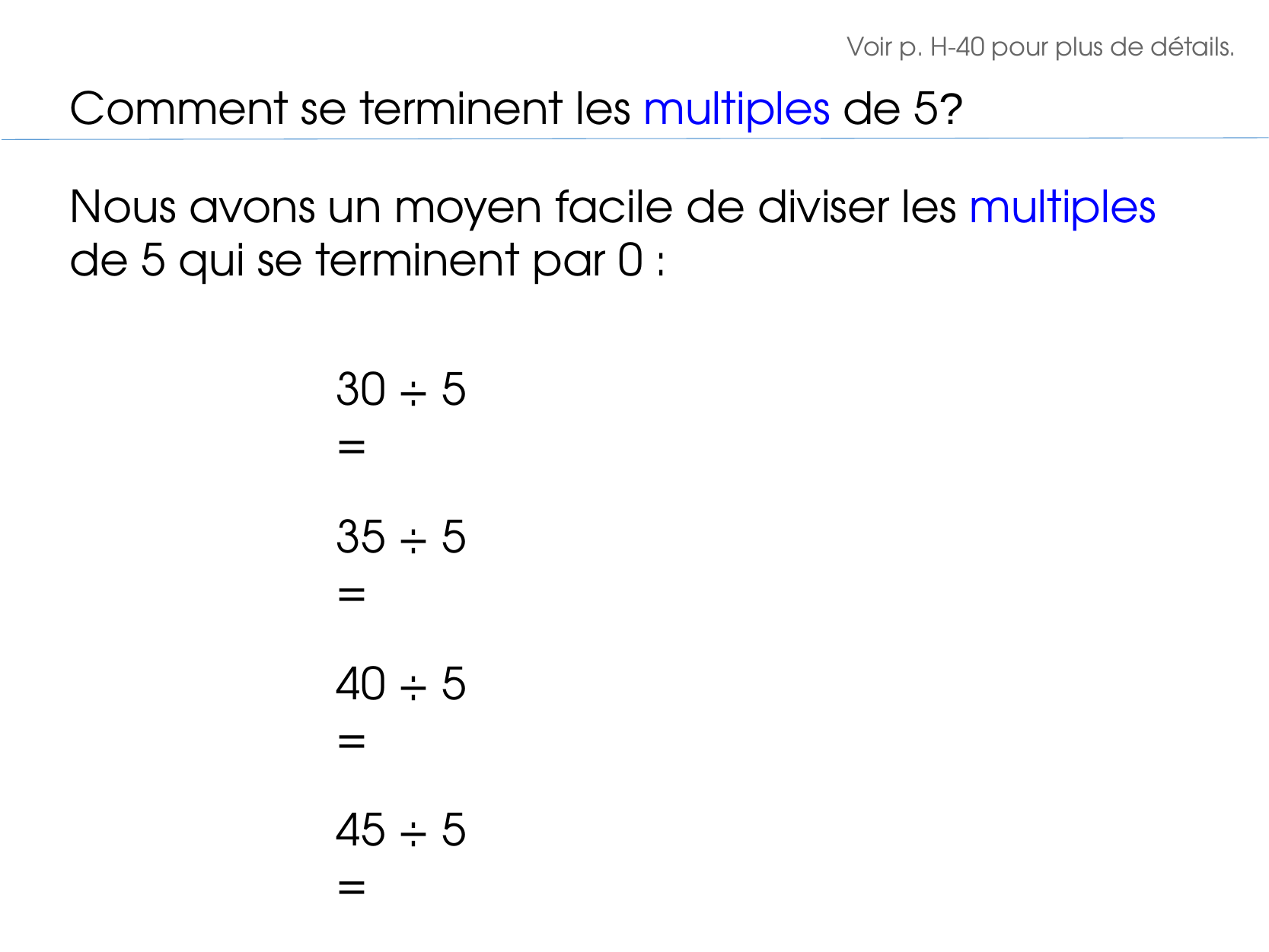

Voir p. H-40 pour plus de détails.
Comment se terminent les multiples de 5?
Nous avons un moyen facile de diviser les multiples de 5 qui se terminent par 0 :
30 ÷ 5 =
35 ÷ 5 =
40 ÷ 5 =
45 ÷ 5 =